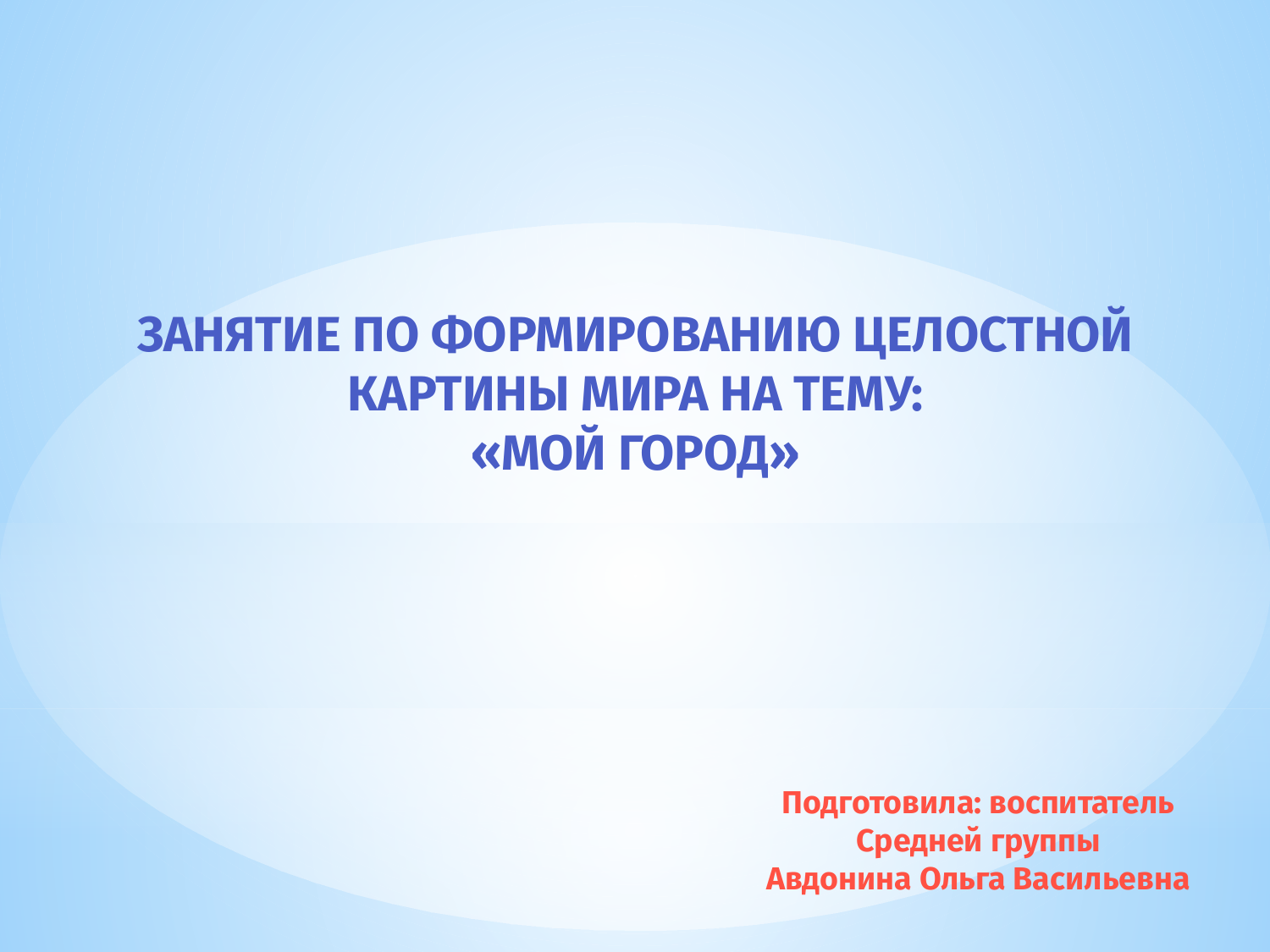

Занятие по Формированию целостной
Картины мира на тему:
«Мой город»
Подготовила: воспитатель
Средней группы
Авдонина Ольга Васильевна